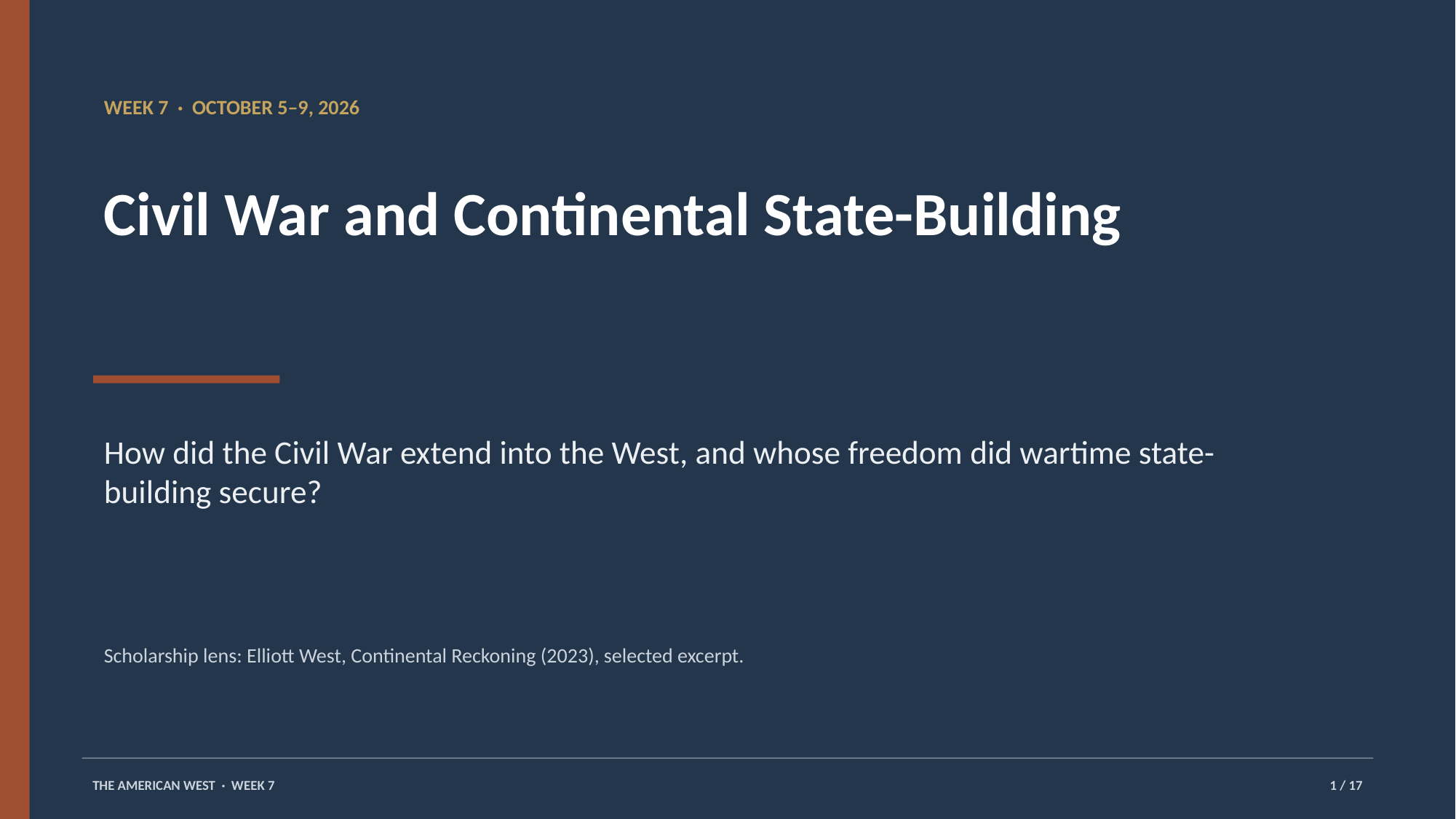

WEEK 7  ·  OCTOBER 5–9, 2026
Civil War and Continental State-Building

How did the Civil War extend into the West, and whose freedom did wartime state-building secure?
Scholarship lens: Elliott West, Continental Reckoning (2023), selected excerpt.

THE AMERICAN WEST  ·  WEEK 7
1 / 17